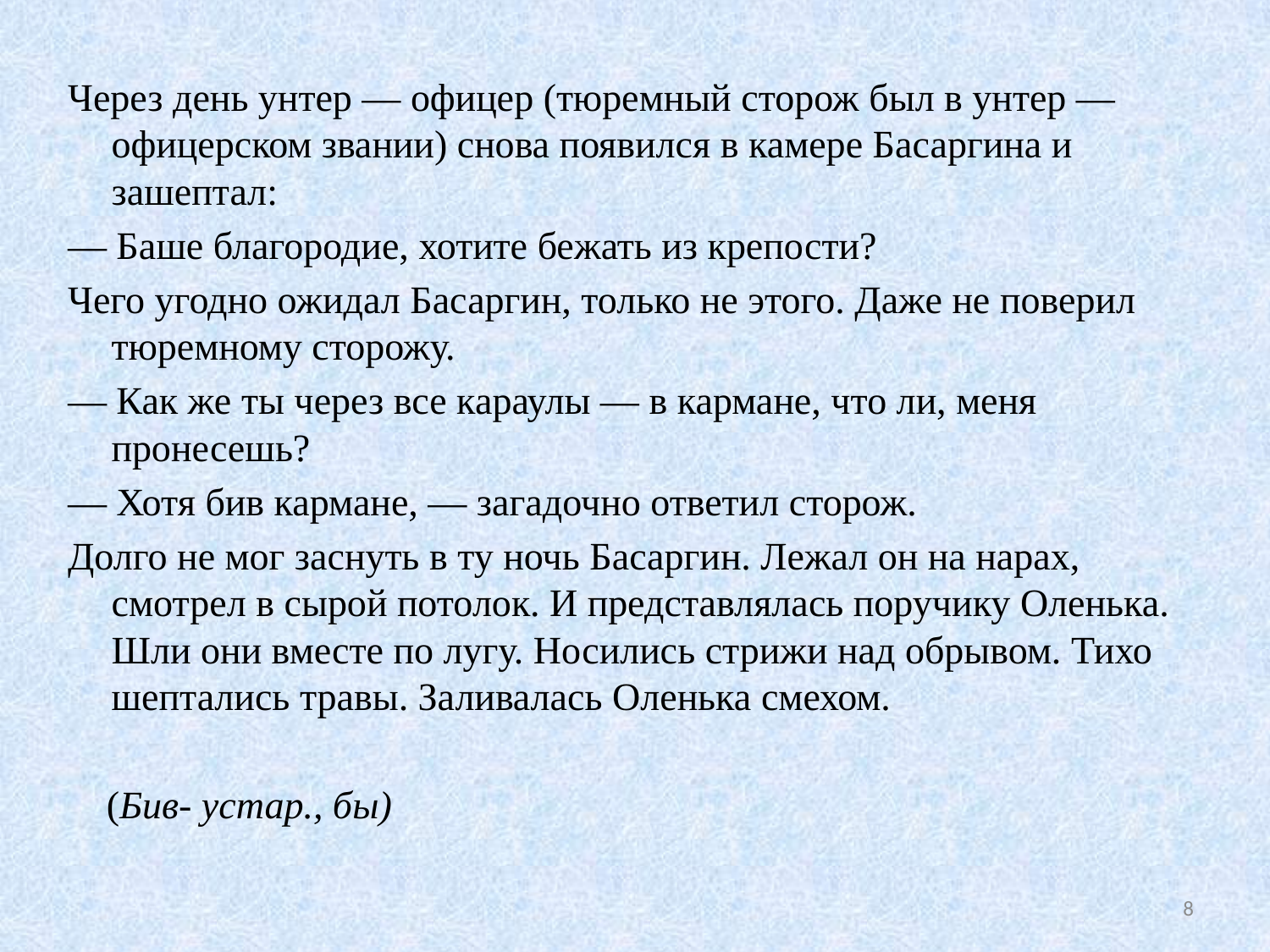

#
Через день унтер — офицер (тюремный сторож был в унтер — офицерском звании) снова появился в камере Басаргина и зашептал:
— Баше благородие, хотите бежать из крепости?
Чего угодно ожидал Басаргин, только не этого. Даже не поверил тюремному сторожу.
— Как же ты через все караулы — в кармане, что ли, меня пронесешь?
— Хотя бив кармане, — загадочно ответил сторож.
Долго не мог заснуть в ту ночь Басаргин. Лежал он на нарах, смотрел в сырой потолок. И представлялась поручику Оленька. Шли они вместе по лугу. Носились стрижи над обрывом. Тихо шептались травы. Заливалась Оленька смехом.

    (Бив- устар., бы)

8